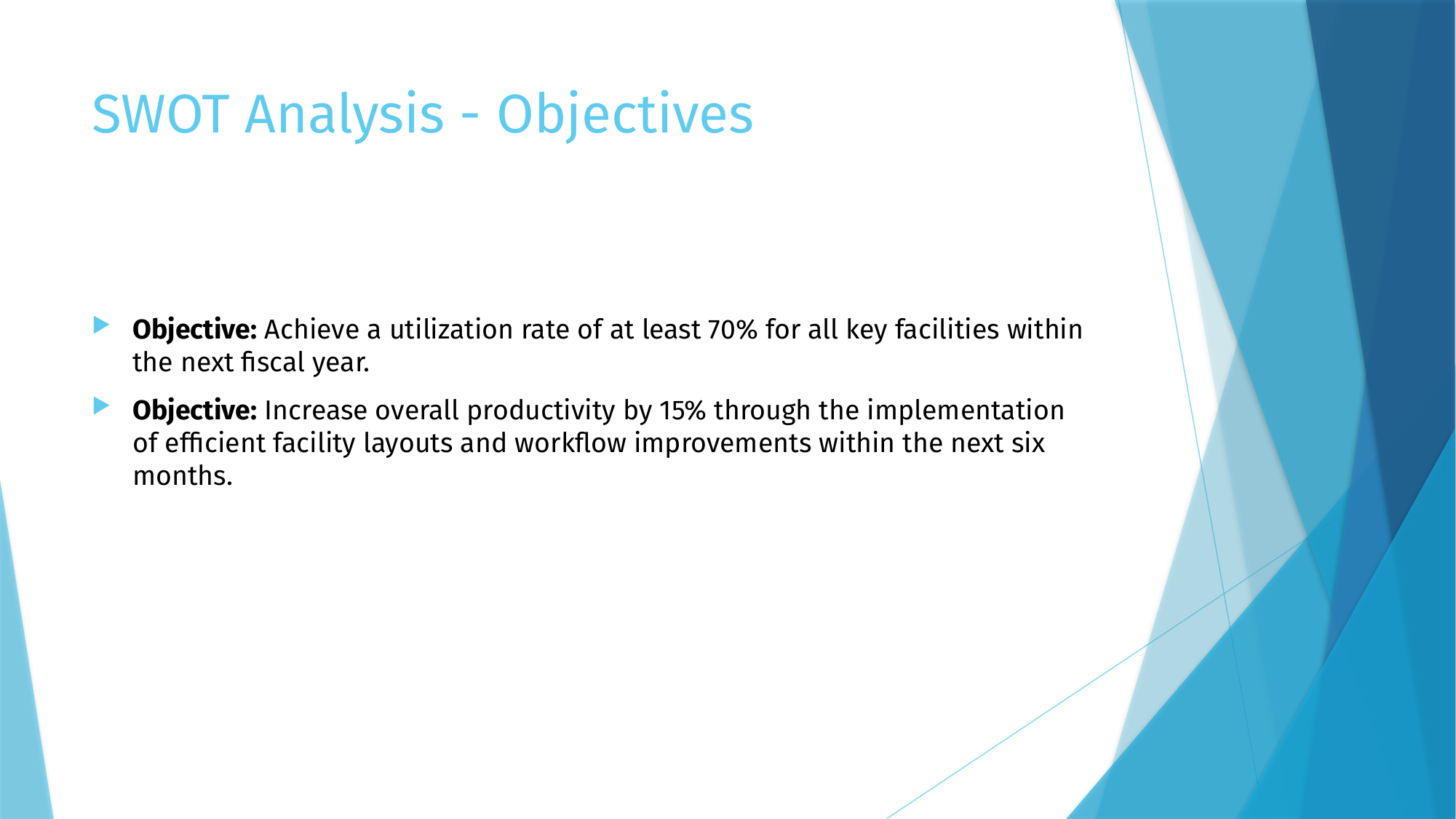

# SWOT Analysis - Objectives

Objective: Achieve a utilization rate of at least 70% for all key facilities within the next fiscal year.
Objective: Increase overall productivity by 15% through the implementation of efficient facility layouts and workflow improvements within the next six months.